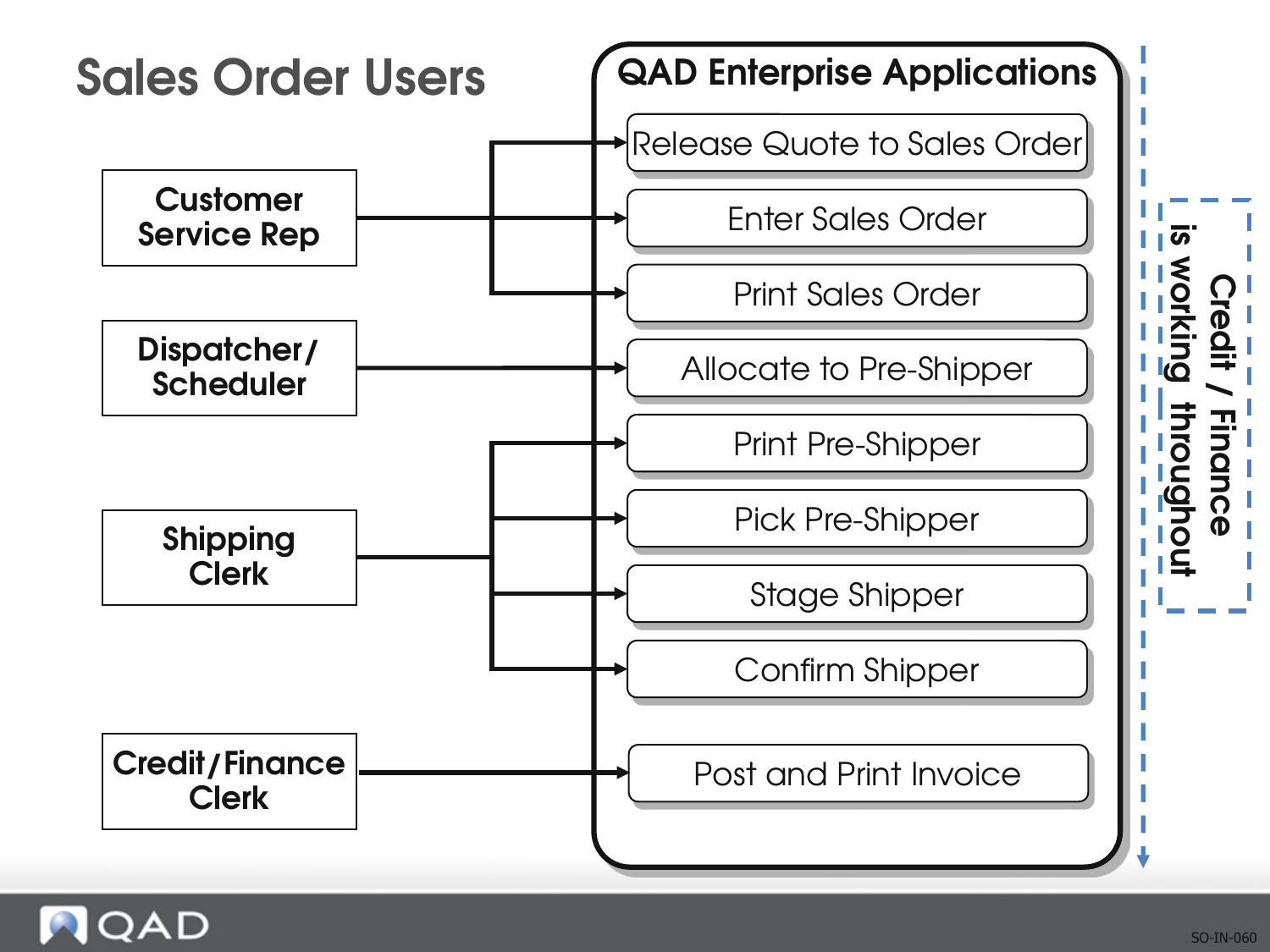

# Sales Order Users
QAD Enterprise Applications

Credit / Finance
is working  throughout
Release Quote to Sales Order
Customer
Service Rep
Enter Sales Order
Print Sales Order
Dispatcher/
Scheduler
Allocate to Pre-Shipper
Print Pre-Shipper
Pick Pre-Shipper
Shipping
Clerk
Stage Shipper
Confirm Shipper
Credit/Finance
Clerk
Post and Print Invoice
SO-IN-060